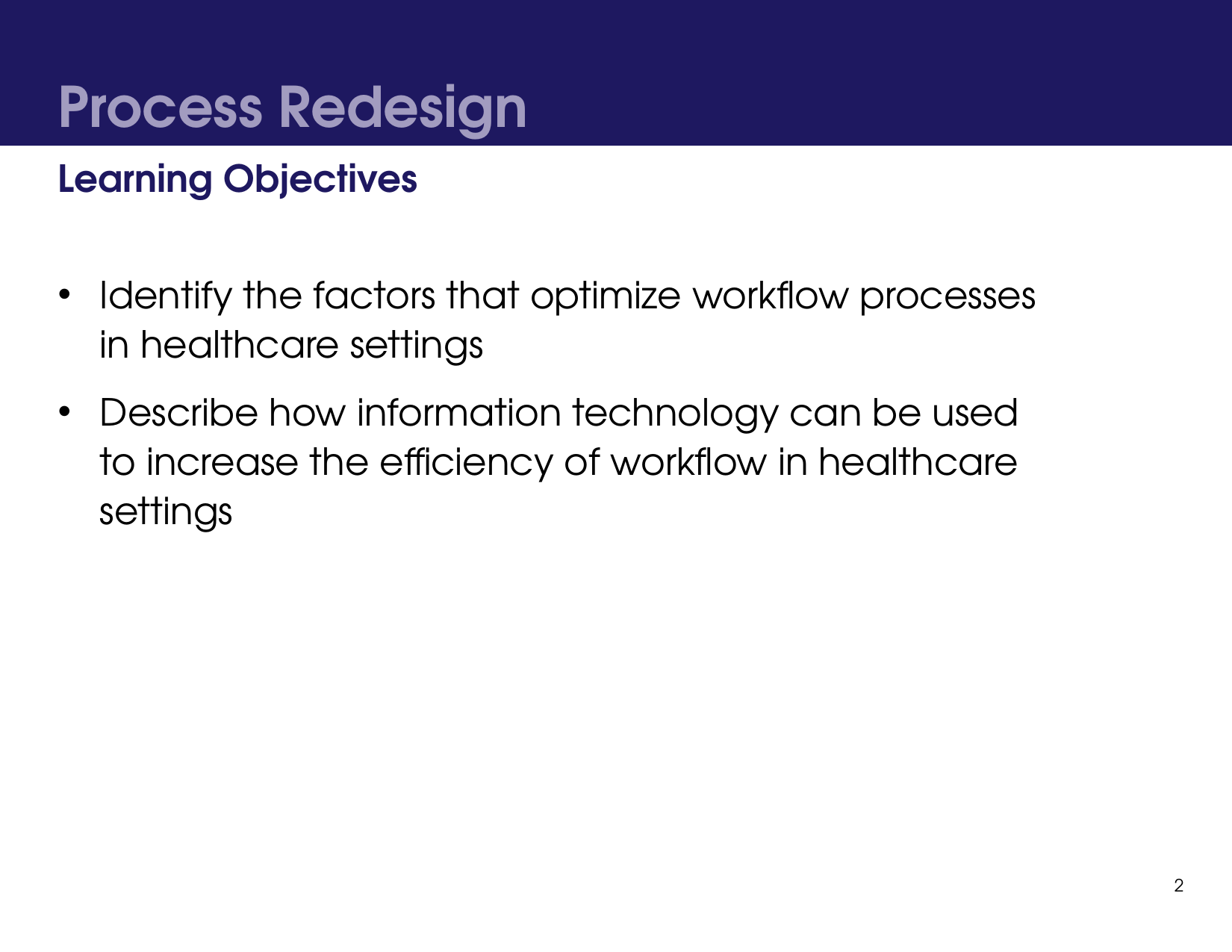

# Process Redesign
Learning Objectives
Identify the factors that optimize workflow processes in healthcare settings
Describe how information technology can be used to increase the efficiency of workflow in healthcare settings
2